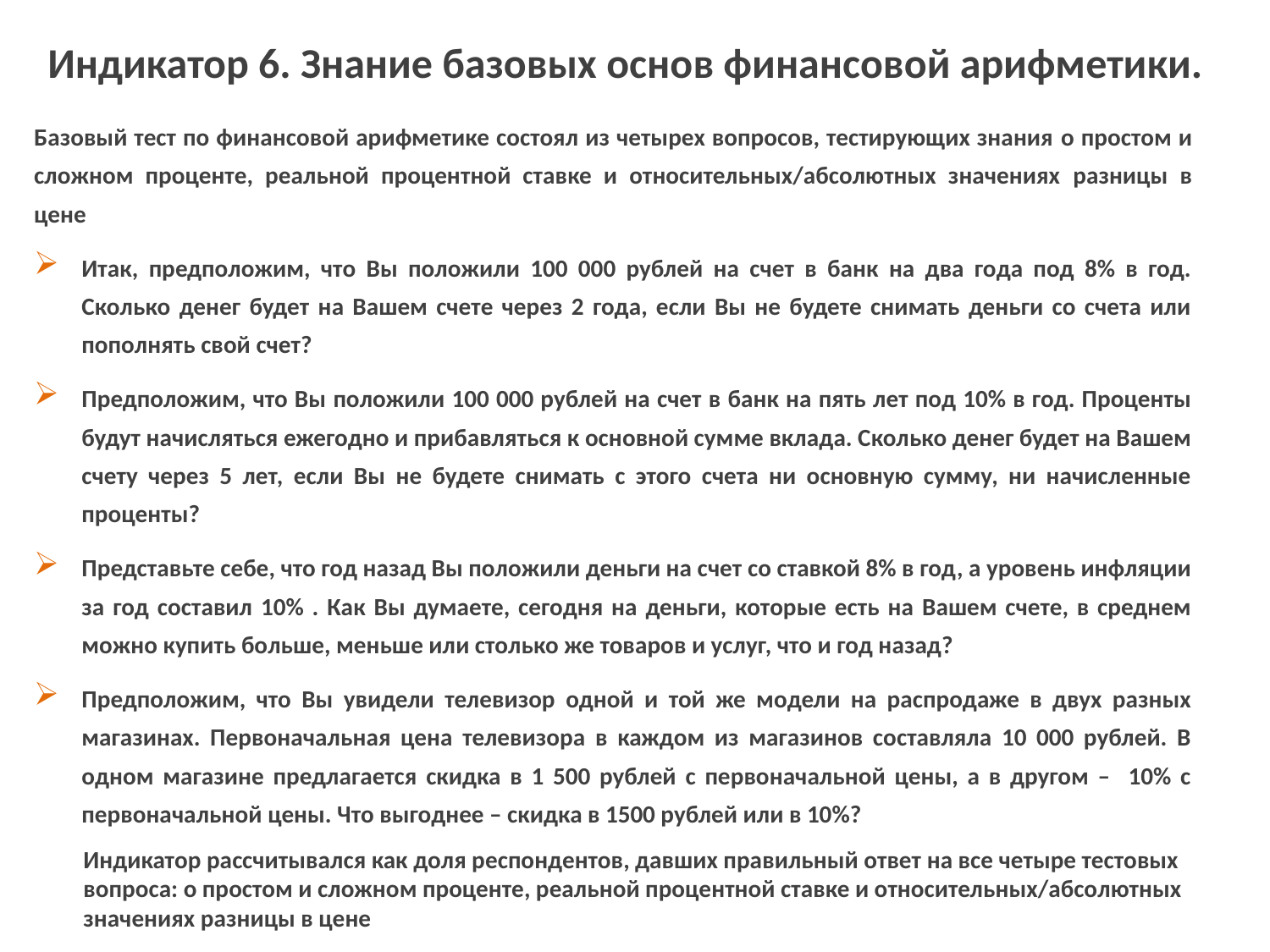

# Индикатор 6. Знание базовых основ финансовой арифметики.
Базовый тест по финансовой арифметике состоял из четырех вопросов, тестирующих знания о простом и сложном проценте, реальной процентной ставке и относительных/абсолютных значениях разницы в цене
Итак, предположим, что Вы положили 100 000 рублей на счет в банк на два года под 8% в год. Сколько денег будет на Вашем счете через 2 года, если Вы не будете снимать деньги со счета или пополнять свой счет?
Предположим, что Вы положили 100 000 рублей на счет в банк на пять лет под 10% в год. Проценты будут начисляться ежегодно и прибавляться к основной сумме вклада. Сколько денег будет на Вашем счету через 5 лет, если Вы не будете снимать с этого счета ни основную сумму, ни начисленные проценты?
Представьте себе, что год назад Вы положили деньги на счет со ставкой 8% в год, а уровень инфляции за год составил 10% . Как Вы думаете, сегодня на деньги, которые есть на Вашем счете, в среднем можно купить больше, меньше или столько же товаров и услуг, что и год назад?
Предположим, что Вы увидели телевизор одной и той же модели на распродаже в двух разных магазинах. Первоначальная цена телевизора в каждом из магазинов составляла 10 000 рублей. В одном магазине предлагается скидка в 1 500 рублей с первоначальной цены, а в другом –  10% с первоначальной цены. Что выгоднее – скидка в 1500 рублей или в 10%?
Индикатор рассчитывался как доля респондентов, давших правильный ответ на все четыре тестовых вопроса: о простом и сложном проценте, реальной процентной ставке и относительных/абсолютных значениях разницы в цене